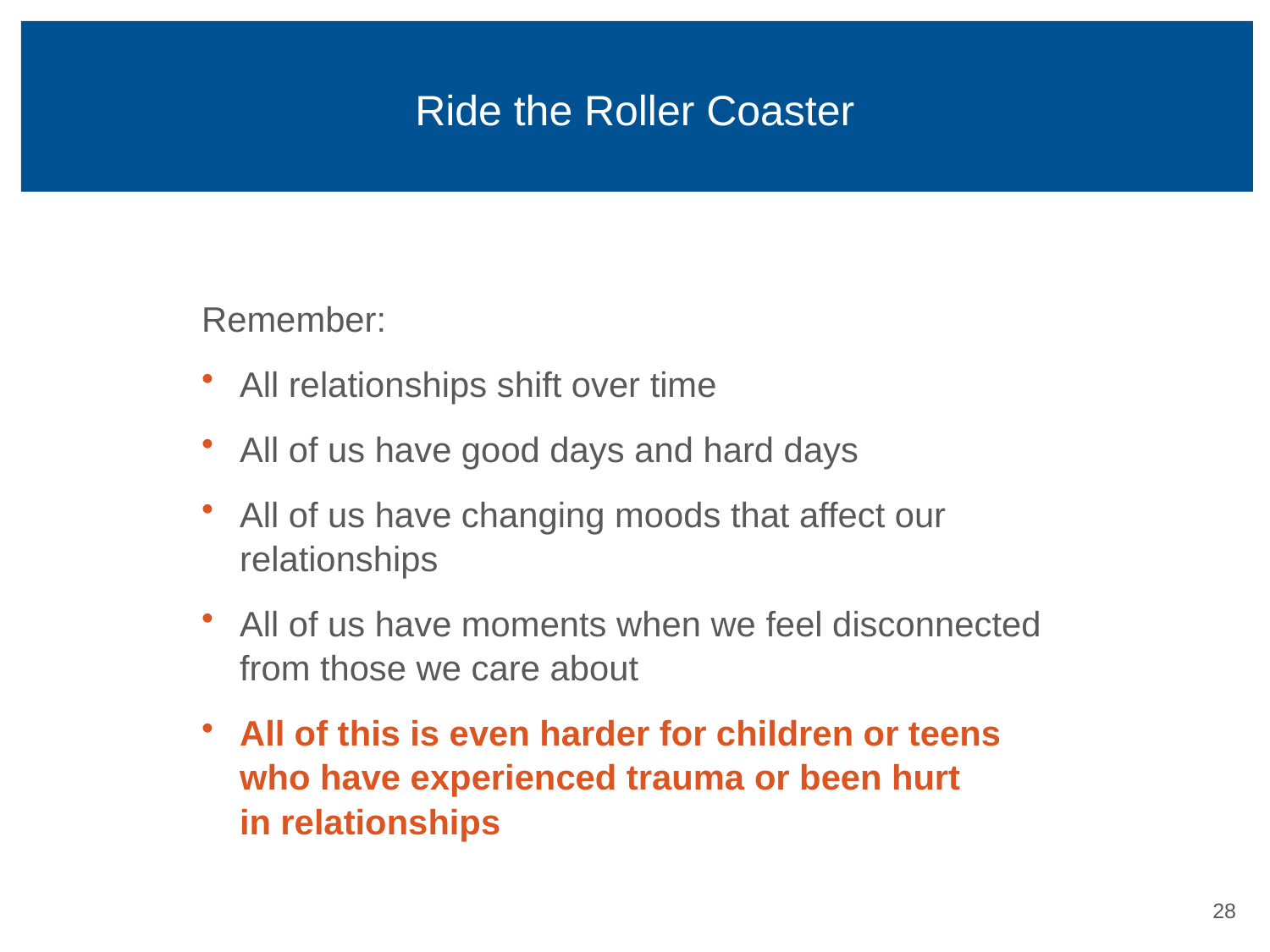

# Ride the Roller Coaster
Remember:
All relationships shift over time
All of us have good days and hard days
All of us have changing moods that affect our relationships
All of us have moments when we feel disconnected from those we care about
All of this is even harder for children or teens who have experienced trauma or been hurt
in relationships
28